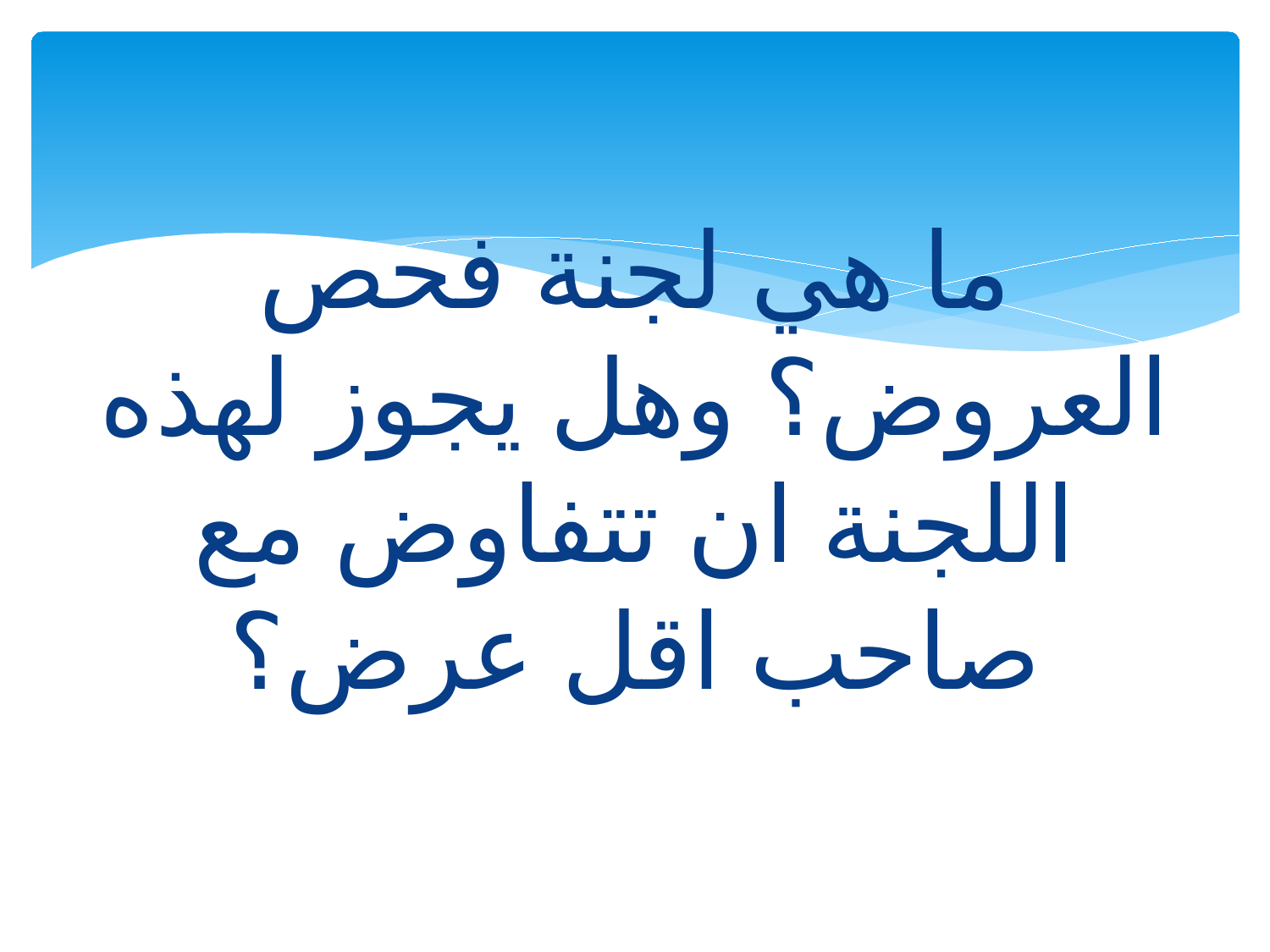

# ما هي لجنة فحص العروض؟ وهل يجوز لهذه اللجنة ان تتفاوض مع صاحب اقل عرض؟